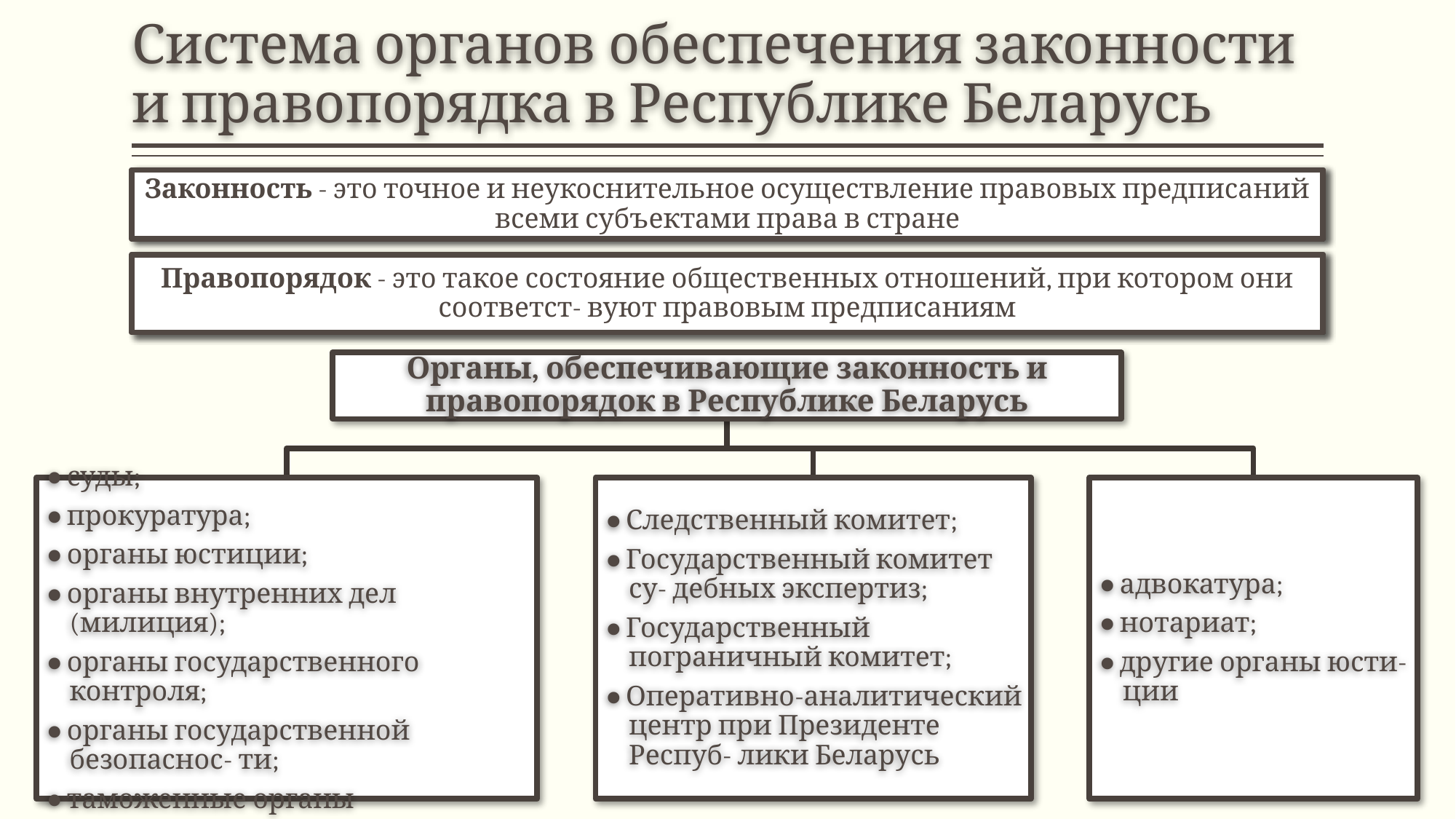

# Система органов обеспечения законности и правопорядка в Республике Беларусь

Законность - это точное и неукоснительное осуществление правовых предписаний всеми субъектами права в стране

Правопорядок - это такое состояние общественных отношений, при котором они соответст- вуют правовым предписаниям

Органы, обеспечивающие законность и правопорядок в Республике Беларусь

⦁ суды;
⦁ прокуратура;
⦁ органы юстиции;
⦁ органы внутренних дел (милиция);
⦁ органы государственного контроля;
⦁ органы государственной безопаснос- ти;
⦁ таможенные органы

⦁ Следственный комитет;
⦁ Государственный комитет су- дебных экспертиз;
⦁ Государственный пограничный комитет;
⦁ Оперативно-аналитический центр при Президенте Респуб- лики Беларусь

⦁ адвокатура;
⦁ нотариат;
⦁ другие органы юсти- ции